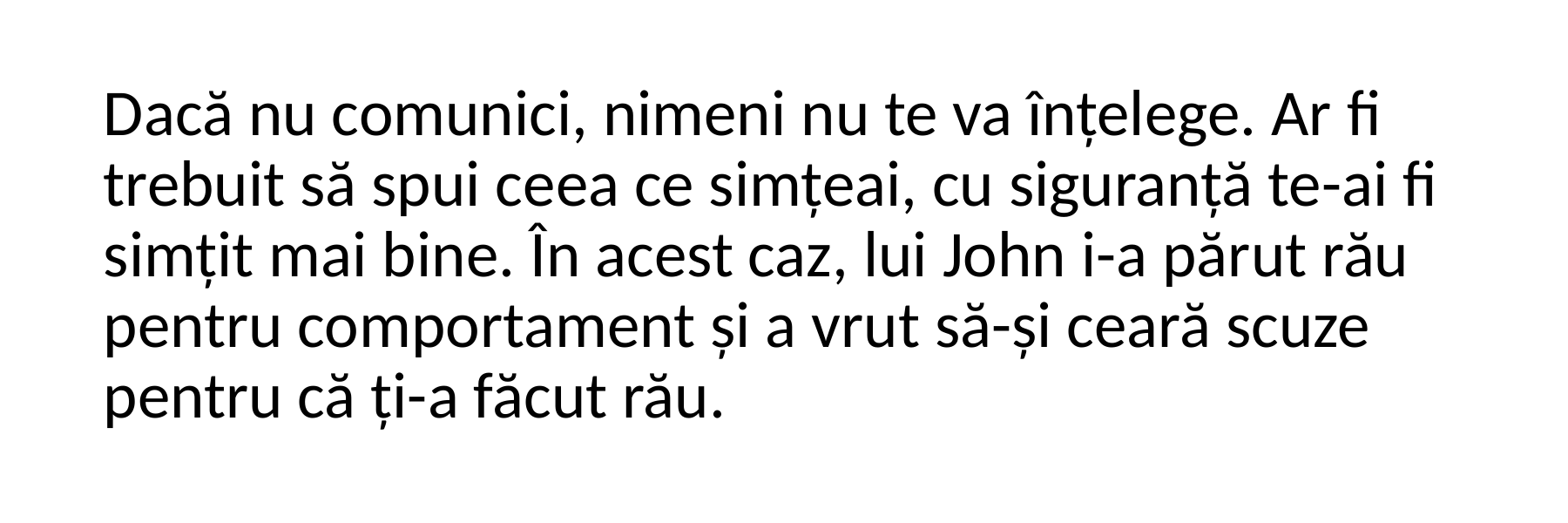

Dacă nu comunici, nimeni nu te va înțelege. Ar fi trebuit să spui ceea ce simțeai, cu siguranță te-ai fi simțit mai bine. În acest caz, lui John i-a părut rău pentru comportament și a vrut să-și ceară scuze pentru că ți-a făcut rău.